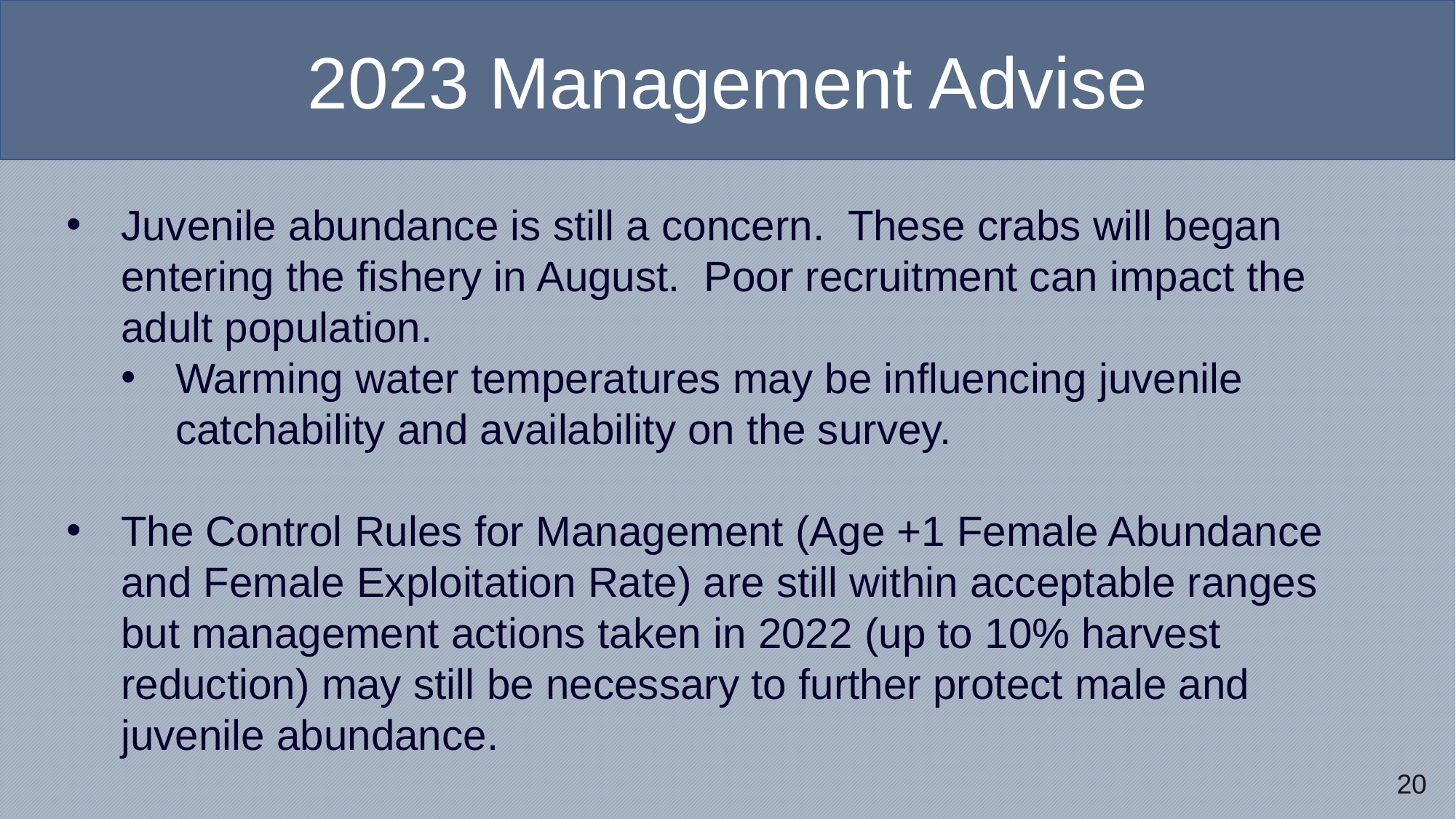

2023 Management Advise
Juvenile abundance is still a concern.  These crabs will began entering the fishery in August.  Poor recruitment can impact the adult population.
Warming water temperatures may be influencing juvenile catchability and availability on the survey.

The Control Rules for Management (Age +1 Female Abundance and Female Exploitation Rate) are still within acceptable ranges but management actions taken in 2022 (up to 10% harvest reduction) may still be necessary to further protect male and juvenile abundance.
20